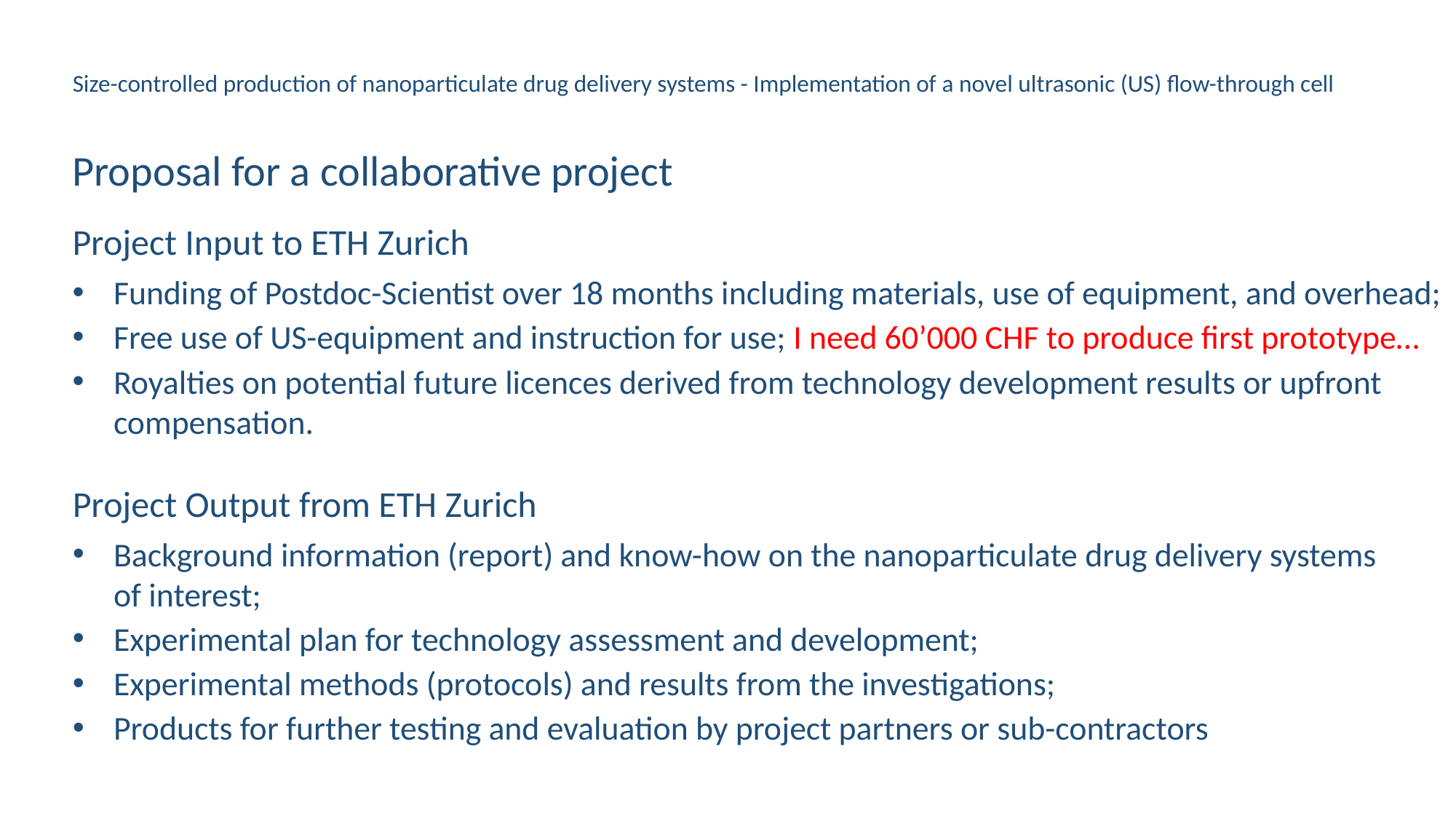

# Size-controlled production of nanoparticulate drug delivery systems - Implementation of a novel ultrasonic (US) flow-through cell
Proposal for a collaborative project
Project Input to ETH Zurich
Funding of Postdoc-Scientist over 18 months including materials, use of equipment, and overhead;
Free use of US-equipment and instruction for use; I need 60’000 CHF to produce first prototype…
Royalties on potential future licences derived from technology development results or upfront compensation.
Project Output from ETH Zurich
Background information (report) and know-how on the nanoparticulate drug delivery systems of interest;
Experimental plan for technology assessment and development;
Experimental methods (protocols) and results from the investigations;
Products for further testing and evaluation by project partners or sub-contractors